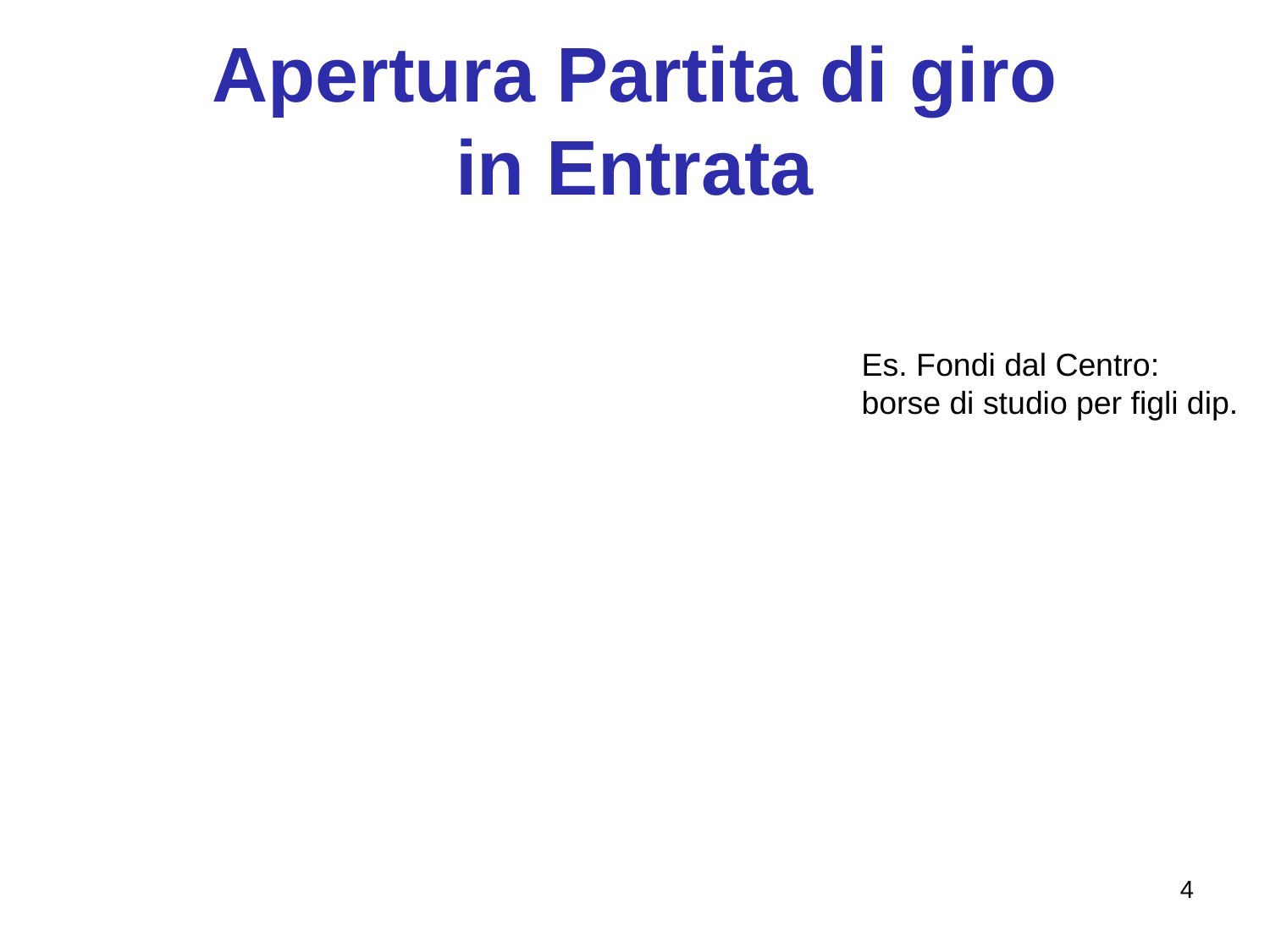

# Apertura Partita di giro in Entrata

Es. Fondi dal Centro:
borse di studio per figli dip.
4